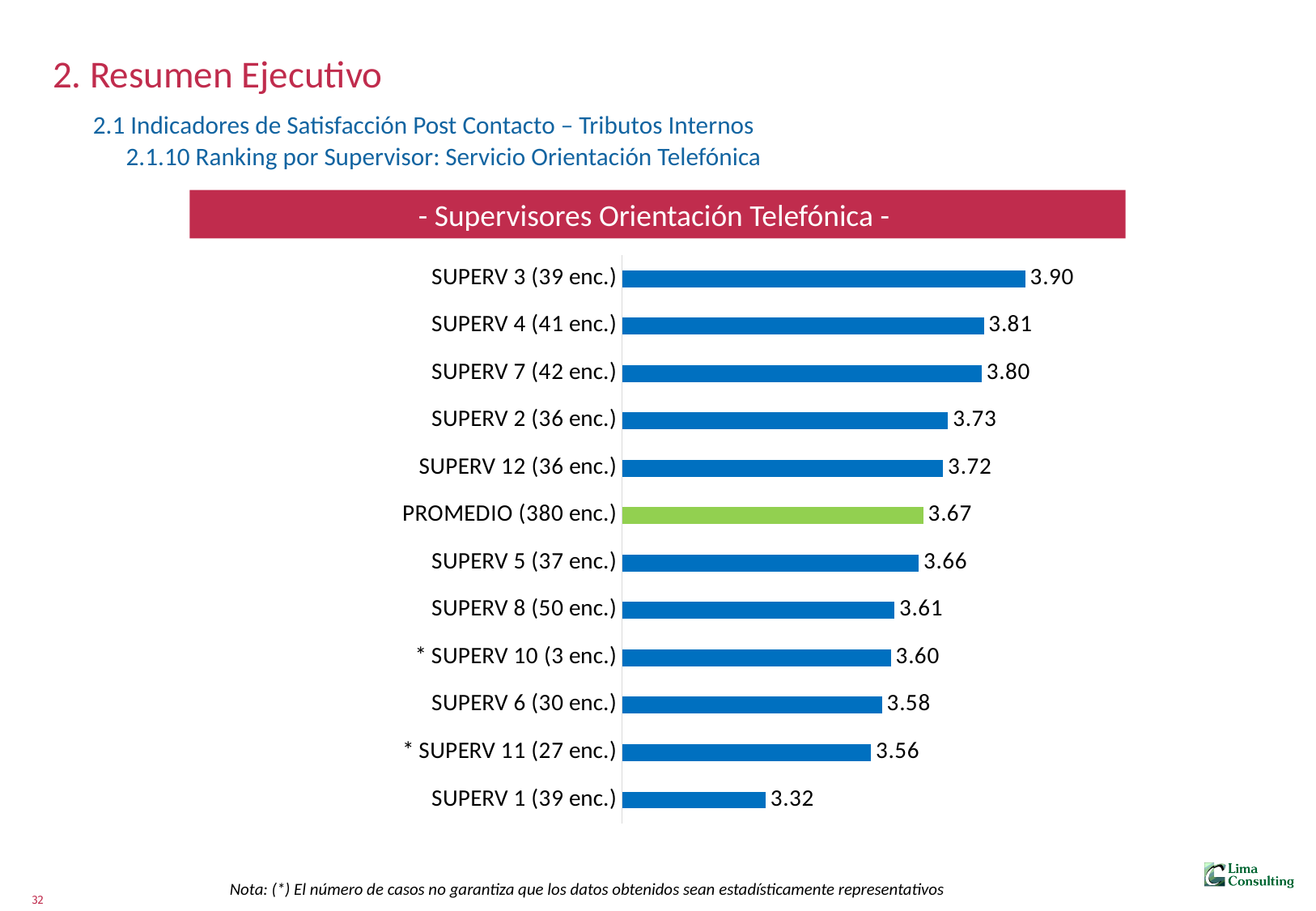

2. Resumen Ejecutivo
    2.1 Indicadores de Satisfacción Post Contacto – Tributos Internos
             2.1.10 Ranking por Supervisor: Servicio Orientación Telefónica
- Supervisores Orientación Telefónica -

### Chart

| Category | Serie 1 |
|---|---|
| SUPERV 3 (39 enc.) | 3.9 |
| SUPERV 4 (41 enc.) | 3.8073170731707315 |
| SUPERV 7 (42 enc.) | 3.802380952380953 |
| SUPERV 2 (36 enc.) | 3.7277777777777783 |
| SUPERV 12 (36 enc.) | 3.7166666666666663 |
| PROMEDIO (380 enc.) | 3.6723684210526315 |
| SUPERV 5 (37 enc.) | 3.6621621621621623 |
| SUPERV 8 (50 enc.) | 3.6079999999999997 |
| * SUPERV 10 (3 enc.) | 3.5999999999999996 |
| SUPERV 6 (30 enc.) | 3.5800000000000005 |
| * SUPERV 11 (27 enc.) | 3.555555555555556 |
| SUPERV 1 (39 enc.) | 3.3205128205128203 |
Nota: (*) El número de casos no garantiza que los datos obtenidos sean estadísticamente representativos
32